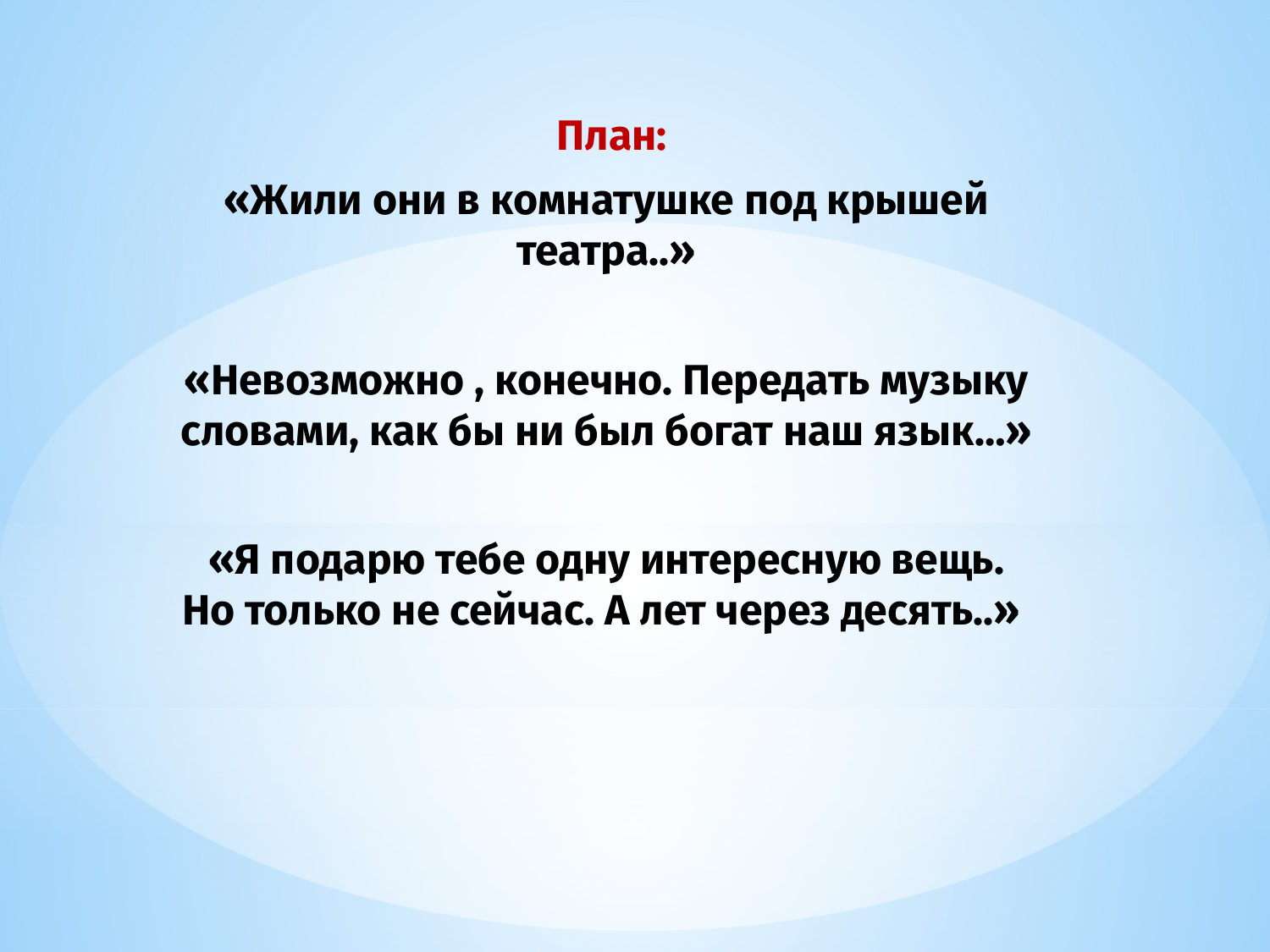

План:
«Жили они в комнатушке под крышей театра..»

«Невозможно , конечно. Передать музыку словами, как бы ни был богат наш язык…»

«Я подарю тебе одну интересную вещь. Но только не сейчас. А лет через десять..»

#